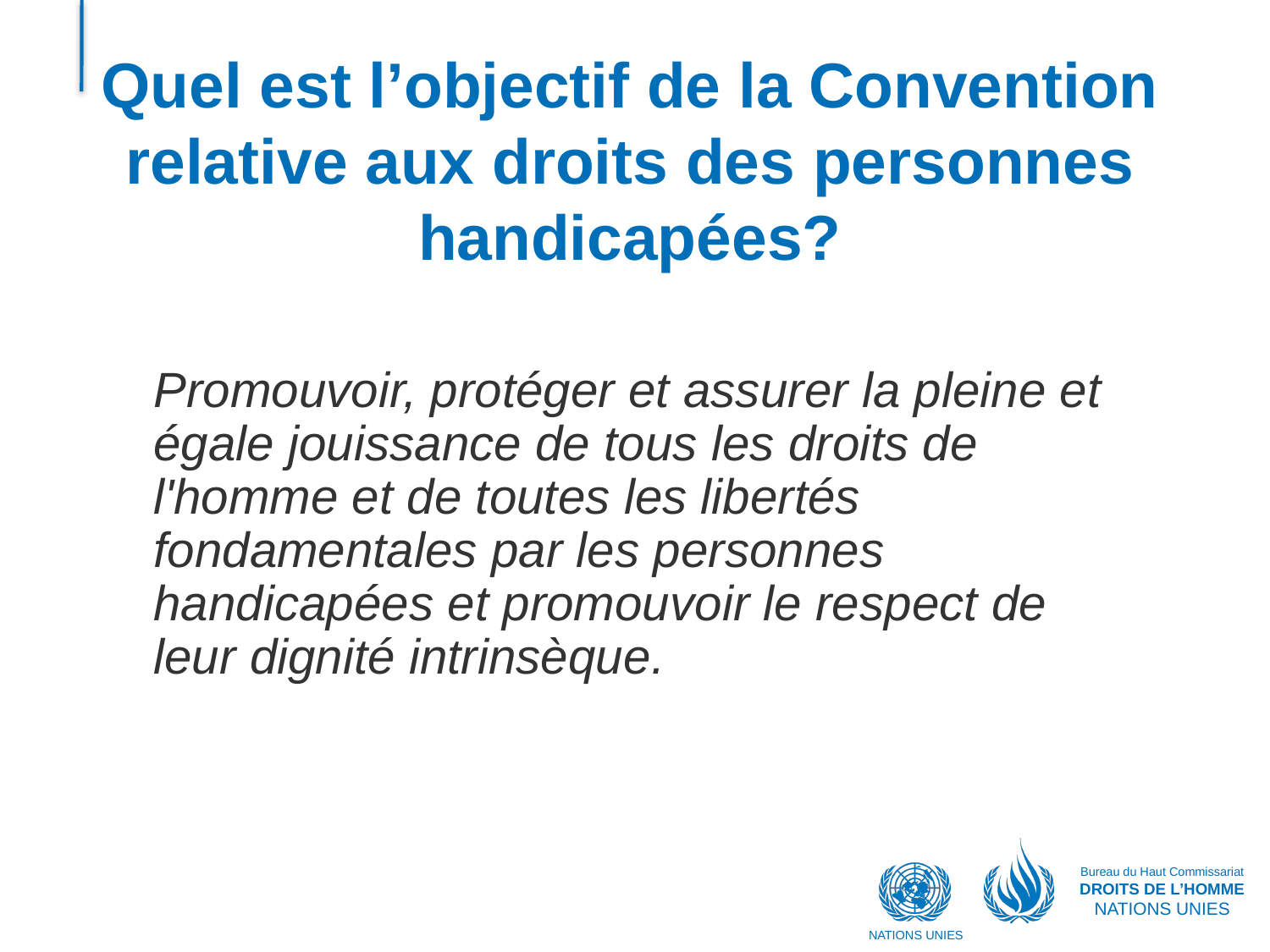

# Quel est l’objectif de la Convention relative aux droits des personnes handicapées?

Promouvoir, protéger et assurer la pleine et égale jouissance de tous les droits de l'homme et de toutes les libertés fondamentales par les personnes handicapées et promouvoir le respect de leur dignité intrinsèque.
Bureau du Haut Commissariat
DROITS DE L’HOMME
NATIONS UNIES
NATIONS UNIES